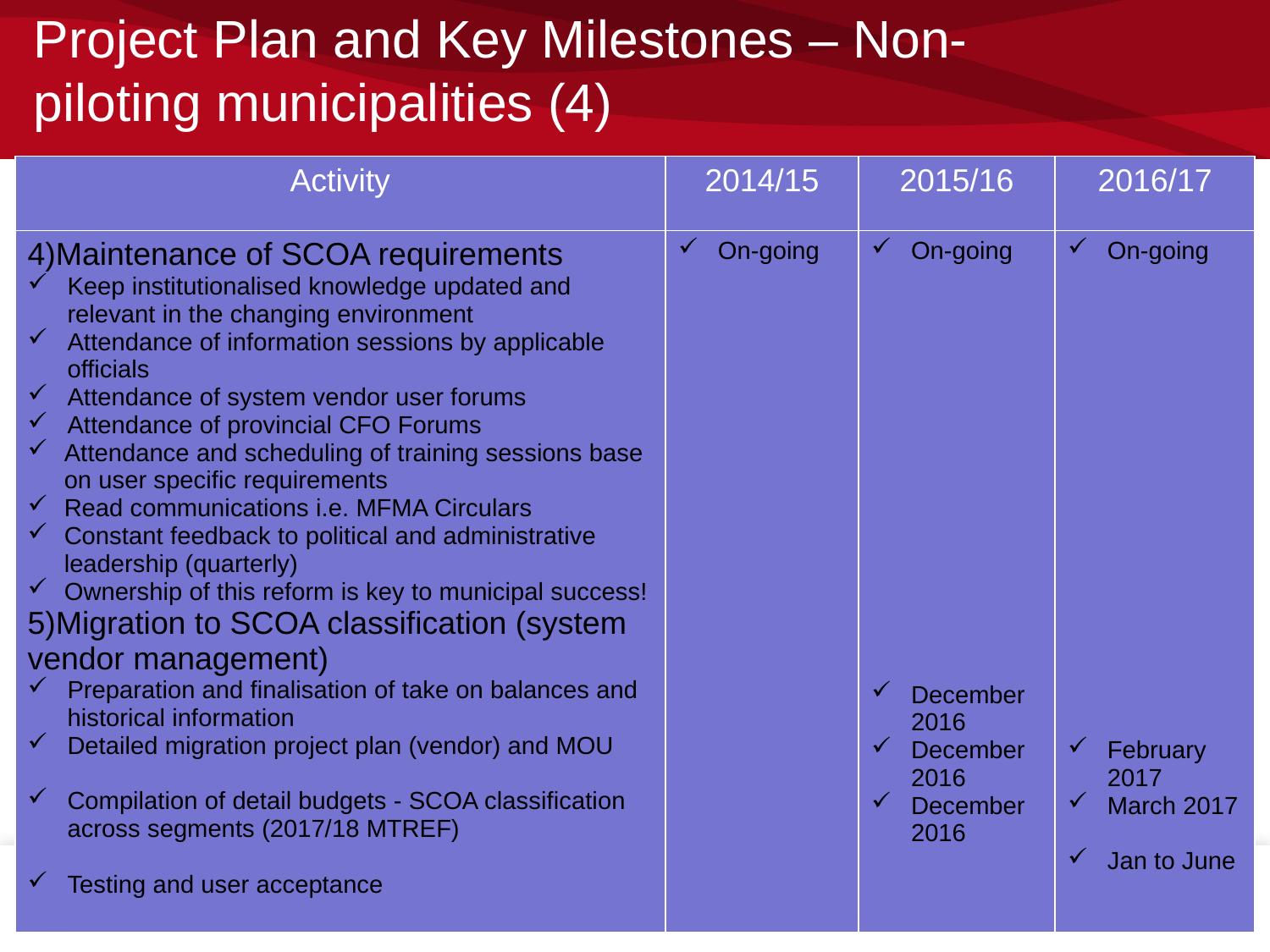

# Project Plan and Key Milestones – Non-piloting municipalities (4)
| Activity | 2014/15 | 2015/16 | 2016/17 |
| --- | --- | --- | --- |
| 4)Maintenance of SCOA requirements Keep institutionalised knowledge updated and relevant in the changing environment Attendance of information sessions by applicable officials Attendance of system vendor user forums Attendance of provincial CFO Forums Attendance and scheduling of training sessions base on user specific requirements Read communications i.e. MFMA Circulars Constant feedback to political and administrative leadership (quarterly) Ownership of this reform is key to municipal success! 5)Migration to SCOA classification (system vendor management) Preparation and finalisation of take on balances and historical information Detailed migration project plan (vendor) and MOU Compilation of detail budgets - SCOA classification across segments (2017/18 MTREF) Testing and user acceptance | On-going | On-going December 2016 December 2016 December 2016 | On-going February 2017 March 2017 Jan to June |
5